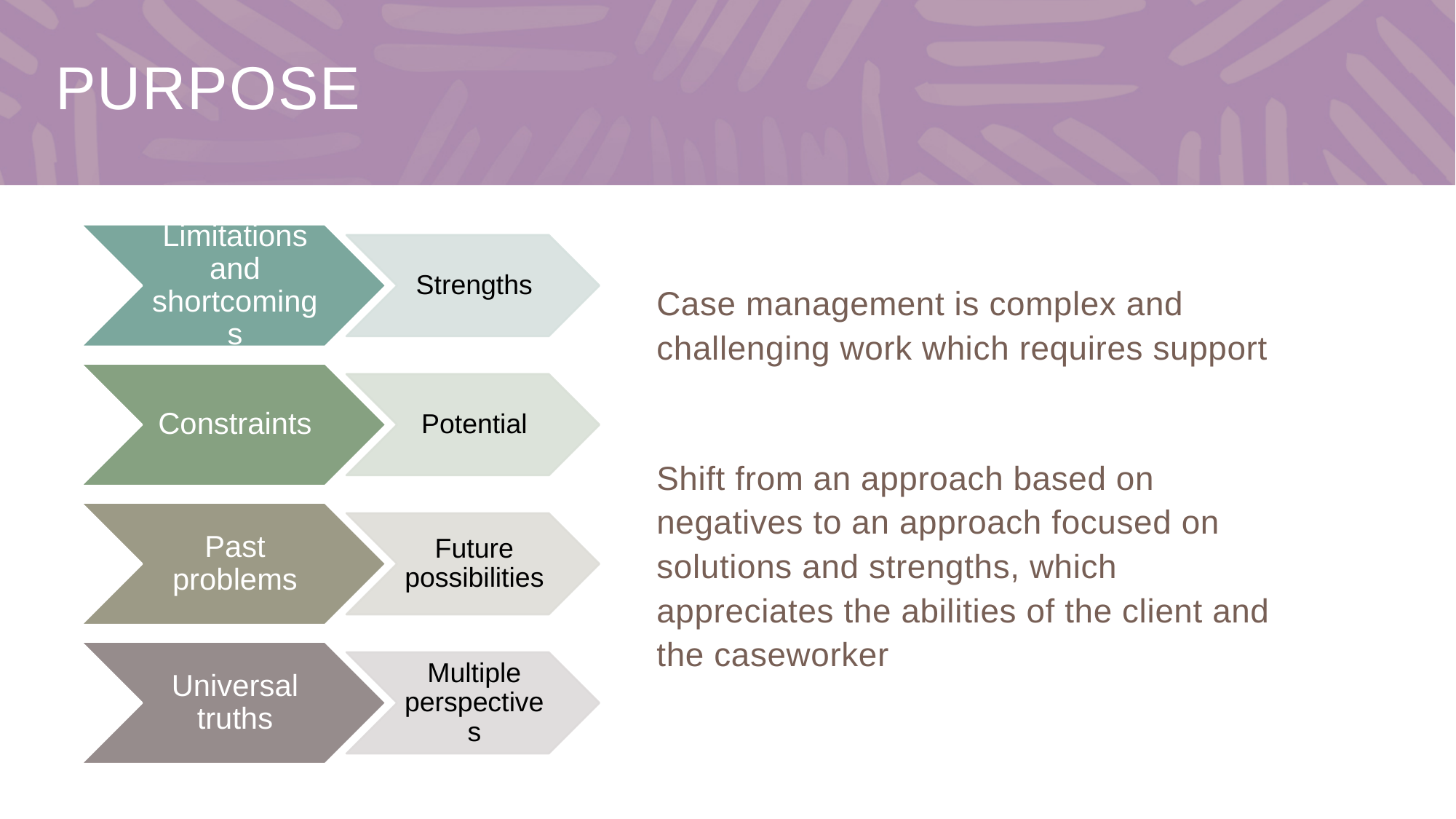

# Purpose
Limitations and shortcomings
Strengths
Constraints
Potential
Past problems
Future possibilities
Universal truths
Multiple perspectives
Case management is complex and challenging work which requires support

Shift from an approach based on negatives to an approach focused on solutions and strengths, which appreciates the abilities of the client and the caseworker